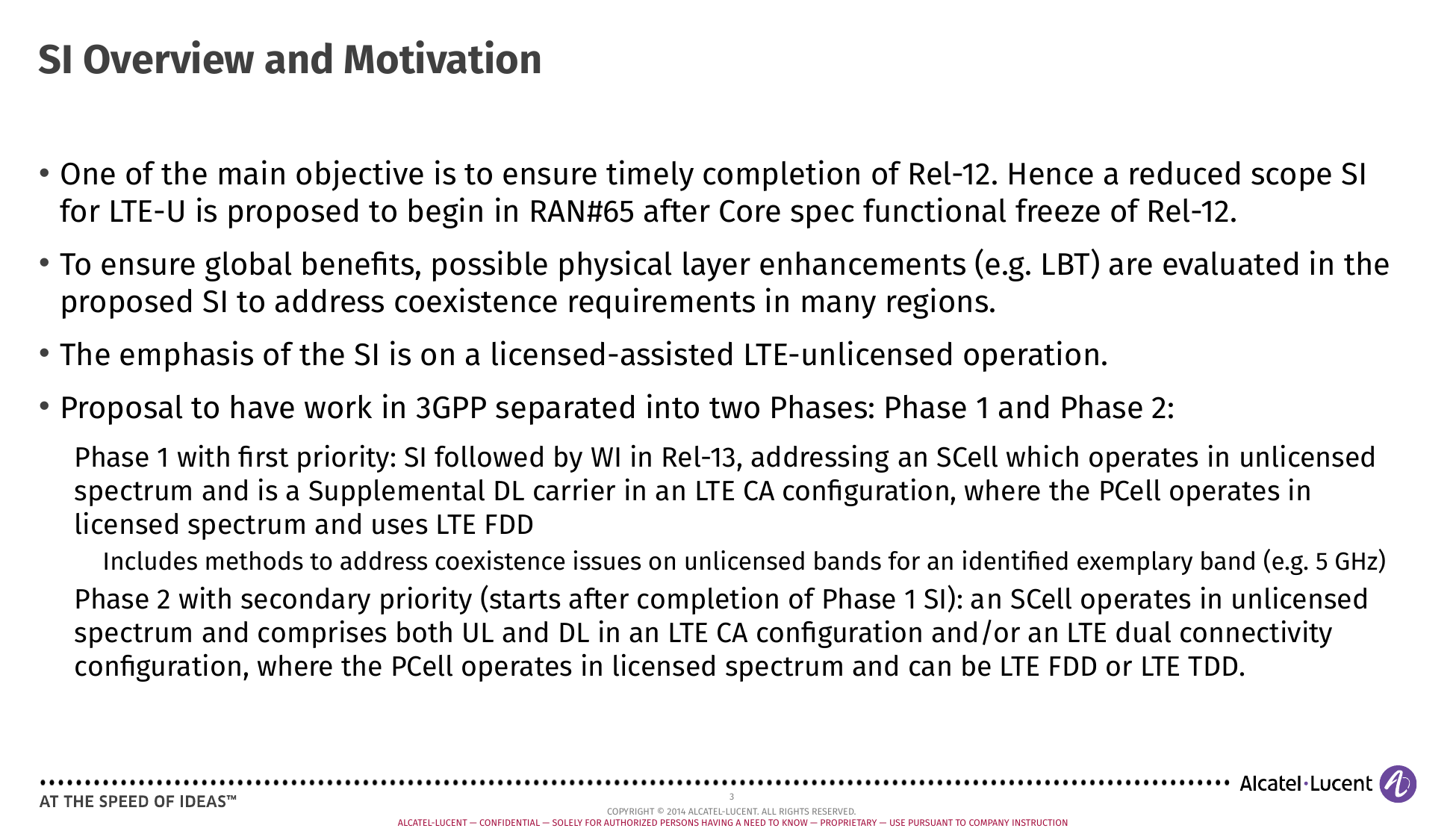

# SI Overview and Motivation
One of the main objective is to ensure timely completion of Rel-12. Hence a reduced scope SI for LTE-U is proposed to begin in RAN#65 after Core spec functional freeze of Rel-12.
To ensure global benefits, possible physical layer enhancements (e.g. LBT) are evaluated in the proposed SI to address coexistence requirements in many regions.
The emphasis of the SI is on a licensed-assisted LTE-unlicensed operation.
Proposal to have work in 3GPP separated into two Phases: Phase 1 and Phase 2:
Phase 1 with first priority: SI followed by WI in Rel-13, addressing an SCell which operates in unlicensed spectrum and is a Supplemental DL carrier in an LTE CA configuration, where the PCell operates in licensed spectrum and uses LTE FDD
Includes methods to address coexistence issues on unlicensed bands for an identified exemplary band (e.g. 5 GHz)
Phase 2 with secondary priority (starts after completion of Phase 1 SI): an SCell operates in unlicensed spectrum and comprises both UL and DL in an LTE CA configuration and/or an LTE dual connectivity configuration, where the PCell operates in licensed spectrum and can be LTE FDD or LTE TDD.